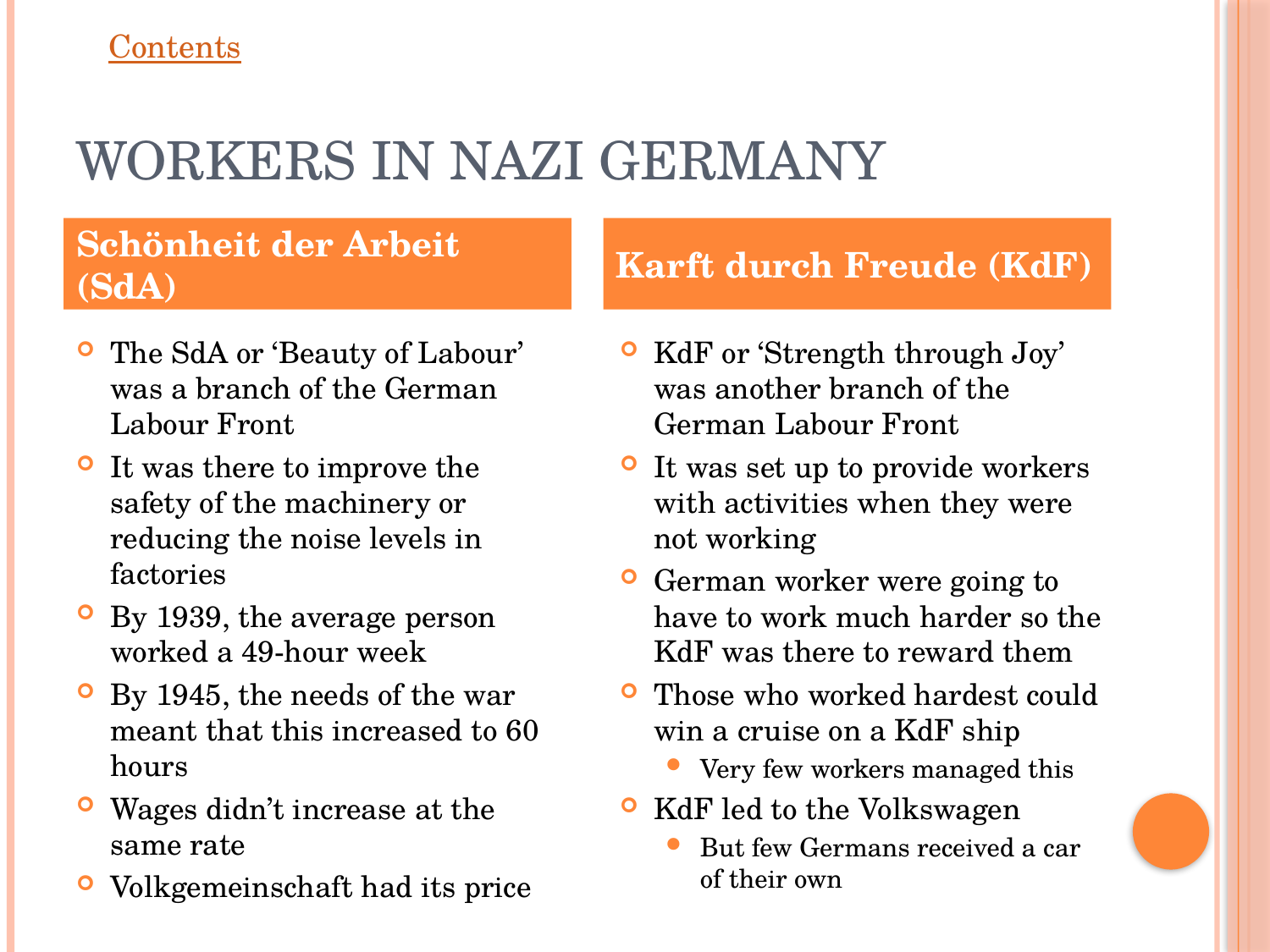

# Workers in Nazi Germany
Schönheit der Arbeit (SdA)
Karft durch Freude (KdF)
The SdA or ‘Beauty of Labour’ was a branch of the German Labour Front
It was there to improve the safety of the machinery or reducing the noise levels in factories
By 1939, the average person worked a 49-hour week
By 1945, the needs of the war meant that this increased to 60 hours
Wages didn’t increase at the same rate
Volkgemeinschaft had its price
KdF or ‘Strength through Joy’ was another branch of the German Labour Front
It was set up to provide workers with activities when they were not working
German worker were going to have to work much harder so the KdF was there to reward them
Those who worked hardest could win a cruise on a KdF ship
Very few workers managed this
KdF led to the Volkswagen
But few Germans received a car of their own